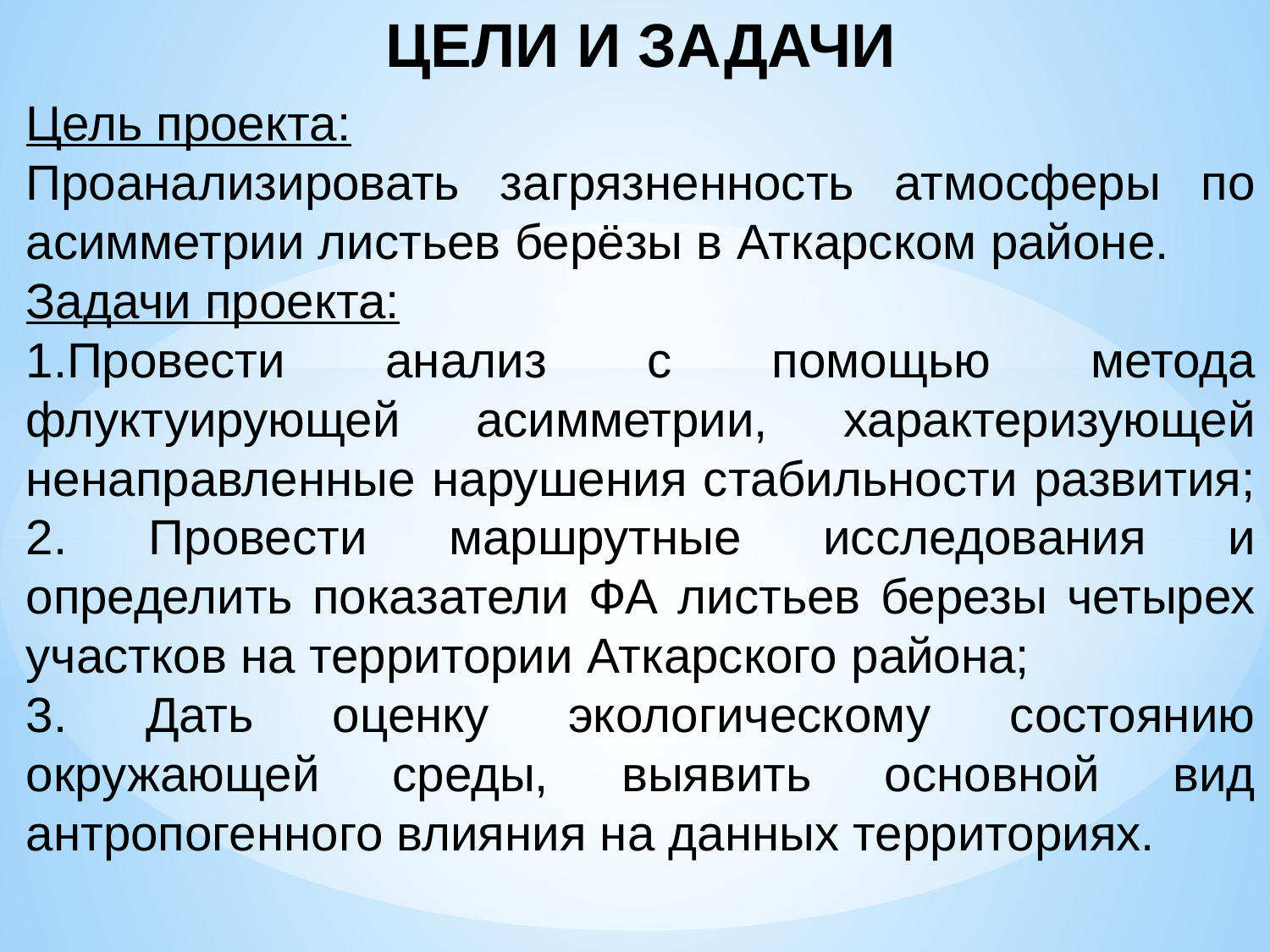

ЦЕЛИ И ЗАДАЧИ
Цель проекта:
Проанализировать загрязненность атмосферы по асимметрии листьев берёзы в Аткарском районе.
Задачи проекта:
1.Провести анализ с помощью метода флуктуирующей асимметрии, характеризующей ненаправленные нарушения стабильности развития;
2. Провести маршрутные исследования и определить показатели ФА листьев березы четырех участков на территории Аткарского района;
3. Дать оценку экологическому состоянию окружающей среды, выявить основной вид антропогенного влияния на данных территориях.